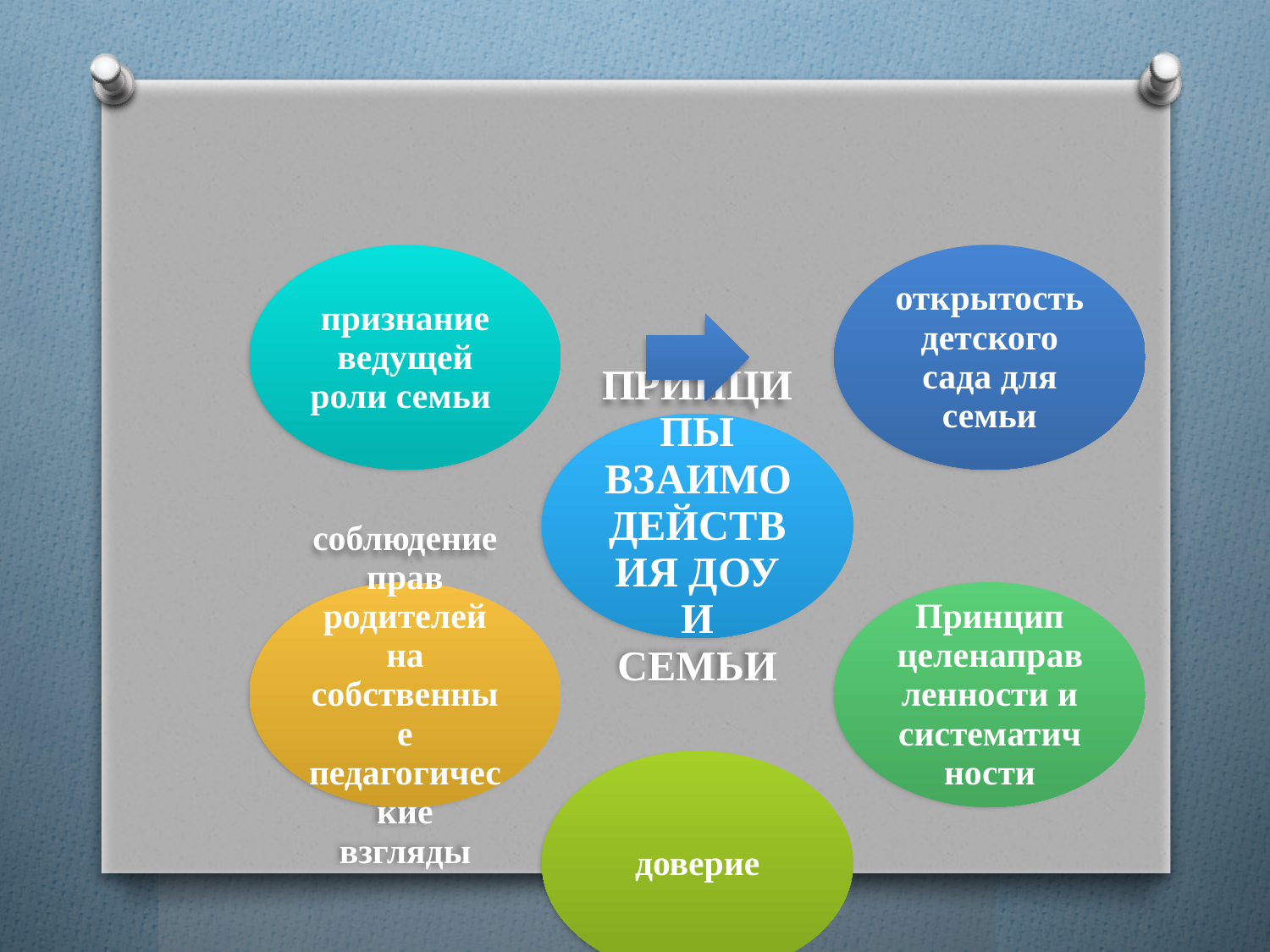

ПРИНЦИПЫ ВЗАИМОДЕЙСТВИЯ ДОУ И СЕМЬИ
открытость детского сада для семьи
Принцип целенаправленности и систематичности
соблюдение прав родителей на собственные педагогические взгляды
доверие
признание ведущей роли семьи